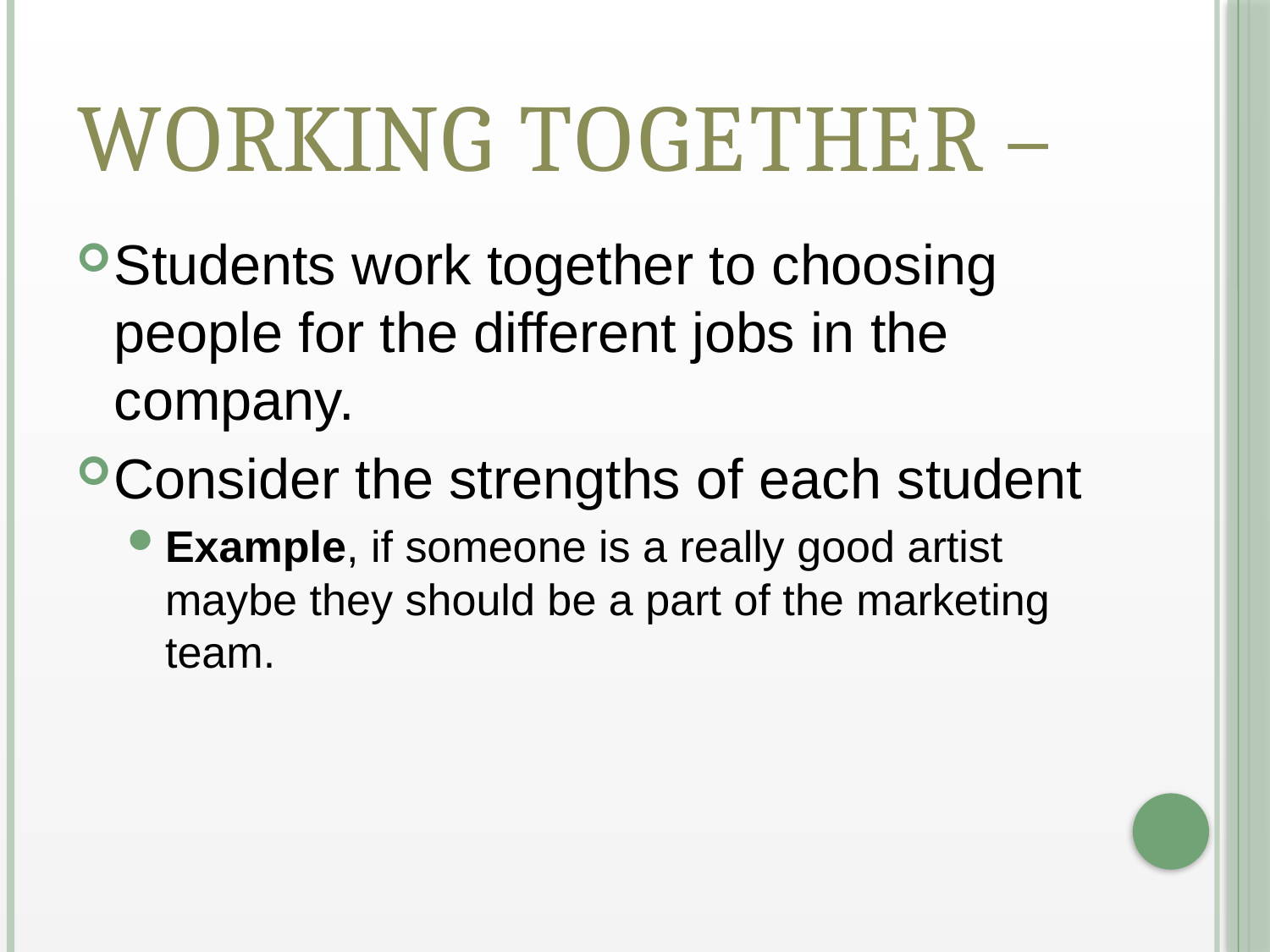

# Working together –
Students work together to choosing people for the different jobs in the company.
Consider the strengths of each student
Example, if someone is a really good artist maybe they should be a part of the marketing team.